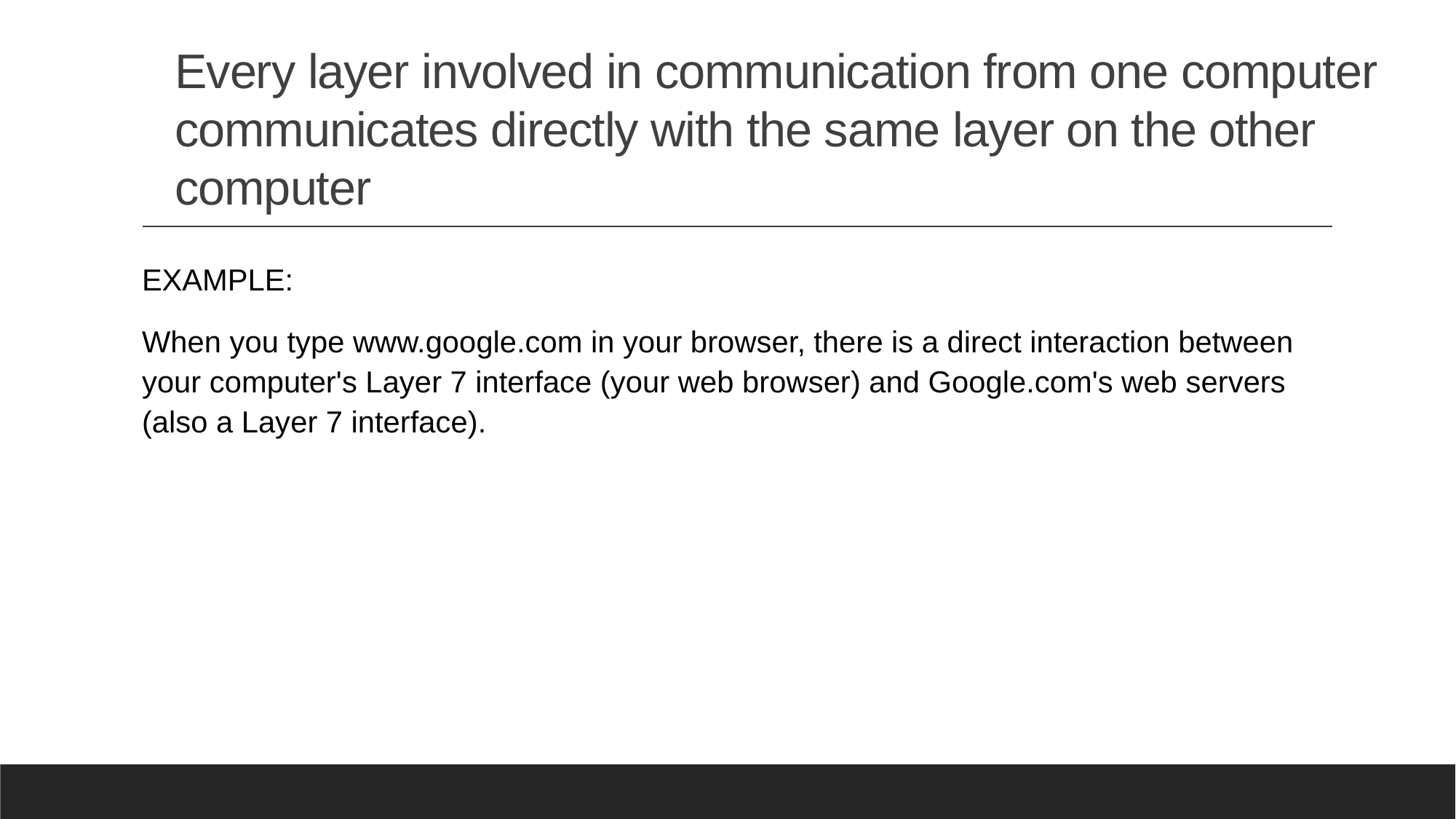

# Every layer involved in communication from one computer communicates directly with the same layer on the other computer
EXAMPLE:
When you type www.google.com in your browser, there is a direct interaction between your computer's Layer 7 interface (your web browser) and Google.com's web servers (also a Layer 7 interface).